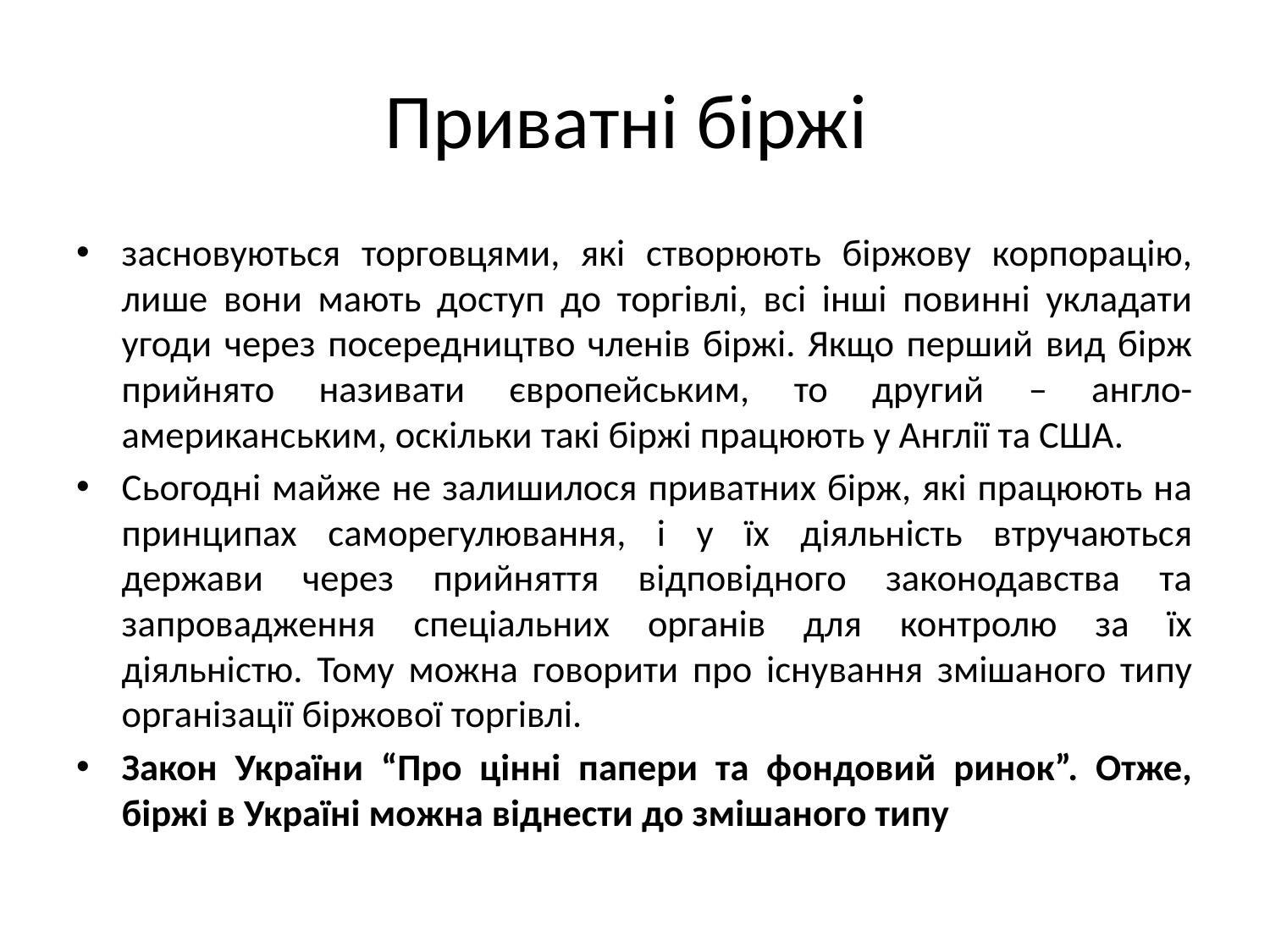

# Приватні біржі
засновуються торговцями, які створюють біржову корпорацію, лише вони мають доступ до торгівлі, всі інші повинні укладати угоди через посередництво членів біржі. Якщо перший вид бірж прийнято називати європейським, то другий – англо-американським, оскільки такі біржі працюють у Англії та США.
Сьогодні майже не залишилося приватних бірж, які працюють на принципах саморегулювання, і у їх діяльність втручаються держави через прийняття відповідного законодавства та запровадження спеціальних органів для контролю за їх діяльністю. Тому можна говорити про існування змішаного типу організації біржової торгівлі.
Закон України “Про цінні папери та фондовий ринок”. Отже, біржі в Україні можна віднести до змішаного типу